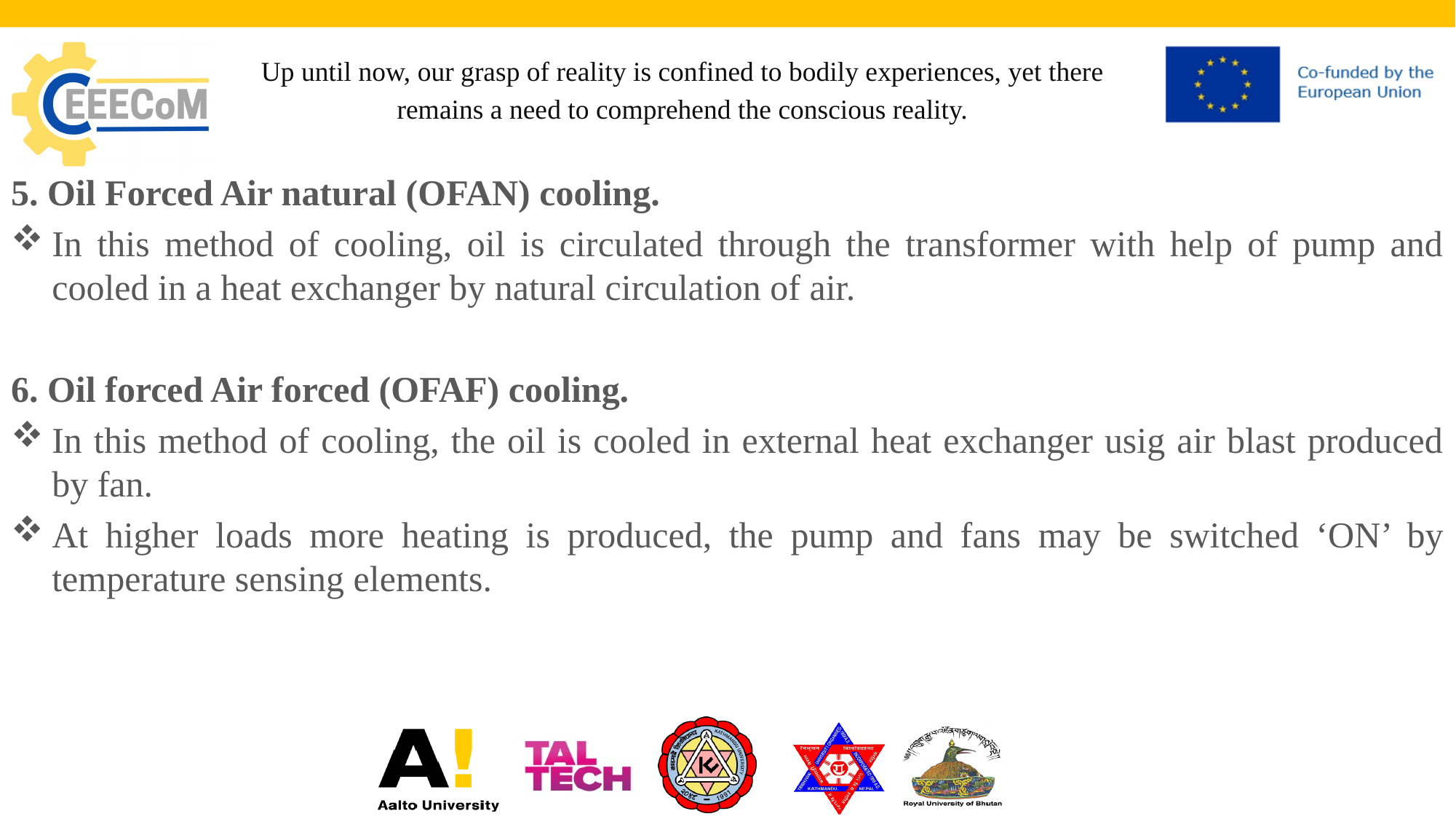

# Up until now, our grasp of reality is confined to bodily experiences, yet there remains a need to comprehend the conscious reality.
5. Oil Forced Air natural (OFAN) cooling.
In this method of cooling, oil is circulated through the transformer with help of pump and cooled in a heat exchanger by natural circulation of air.

6. Oil forced Air forced (OFAF) cooling.
In this method of cooling, the oil is cooled in external heat exchanger usig air blast produced by fan.
At higher loads more heating is produced, the pump and fans may be switched ‘ON’ by temperature sensing elements.